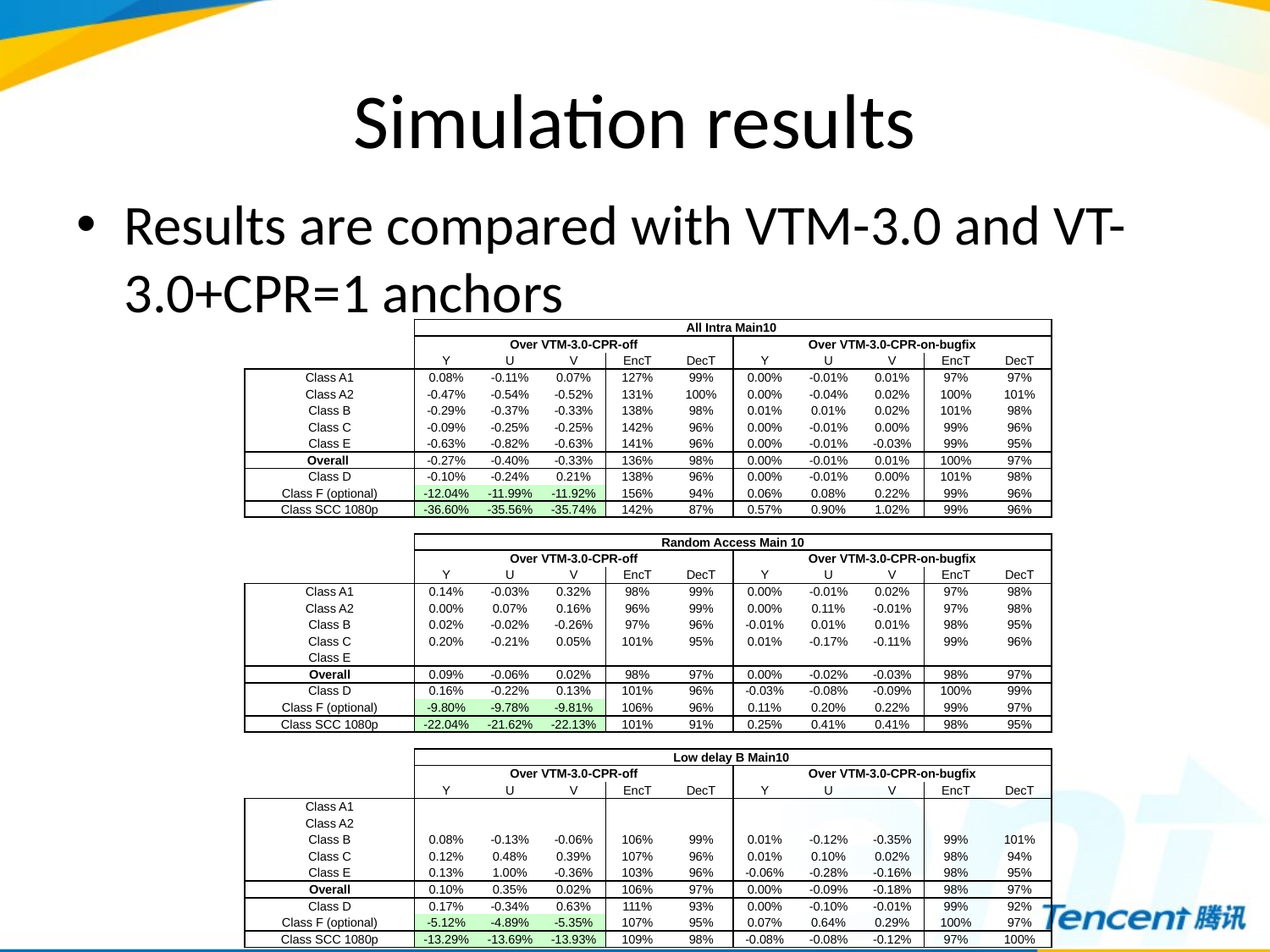

# Simulation results
Results are compared with VTM-3.0 and VT-3.0+CPR=1 anchors
|  | All Intra Main10 |  |  |  |  |  |  |  |  |  |
| --- | --- | --- | --- | --- | --- | --- | --- | --- | --- | --- |
|  | Over VTM-3.0-CPR-off |  |  |  |  | Over VTM-3.0-CPR-on-bugfix |  |  |  |  |
|  | Y | U | V | EncT | DecT | Y | U | V | EncT | DecT |
| Class A1 | 0.08% | -0.11% | 0.07% | 127% | 99% | 0.00% | -0.01% | 0.01% | 97% | 97% |
| Class A2 | -0.47% | -0.54% | -0.52% | 131% | 100% | 0.00% | -0.04% | 0.02% | 100% | 101% |
| Class B | -0.29% | -0.37% | -0.33% | 138% | 98% | 0.01% | 0.01% | 0.02% | 101% | 98% |
| Class C | -0.09% | -0.25% | -0.25% | 142% | 96% | 0.00% | -0.01% | 0.00% | 99% | 96% |
| Class E | -0.63% | -0.82% | -0.63% | 141% | 96% | 0.00% | -0.01% | -0.03% | 99% | 95% |
| Overall | -0.27% | -0.40% | -0.33% | 136% | 98% | 0.00% | -0.01% | 0.01% | 100% | 97% |
| Class D | -0.10% | -0.24% | 0.21% | 138% | 96% | 0.00% | -0.01% | 0.00% | 101% | 98% |
| Class F (optional) | -12.04% | -11.99% | -11.92% | 156% | 94% | 0.06% | 0.08% | 0.22% | 99% | 96% |
| Class SCC 1080p | -36.60% | -35.56% | -35.74% | 142% | 87% | 0.57% | 0.90% | 1.02% | 99% | 96% |
|  |  |  |  |  |  |  |  |  |  |  |
|  | Random Access Main 10 |  |  |  |  |  |  |  |  |  |
|  | Over VTM-3.0-CPR-off |  |  |  |  | Over VTM-3.0-CPR-on-bugfix |  |  |  |  |
|  | Y | U | V | EncT | DecT | Y | U | V | EncT | DecT |
| Class A1 | 0.14% | -0.03% | 0.32% | 98% | 99% | 0.00% | -0.01% | 0.02% | 97% | 98% |
| Class A2 | 0.00% | 0.07% | 0.16% | 96% | 99% | 0.00% | 0.11% | -0.01% | 97% | 98% |
| Class B | 0.02% | -0.02% | -0.26% | 97% | 96% | -0.01% | 0.01% | 0.01% | 98% | 95% |
| Class C | 0.20% | -0.21% | 0.05% | 101% | 95% | 0.01% | -0.17% | -0.11% | 99% | 96% |
| Class E |  |  |  |  |  |  |  |  |  |  |
| Overall | 0.09% | -0.06% | 0.02% | 98% | 97% | 0.00% | -0.02% | -0.03% | 98% | 97% |
| Class D | 0.16% | -0.22% | 0.13% | 101% | 96% | -0.03% | -0.08% | -0.09% | 100% | 99% |
| Class F (optional) | -9.80% | -9.78% | -9.81% | 106% | 96% | 0.11% | 0.20% | 0.22% | 99% | 97% |
| Class SCC 1080p | -22.04% | -21.62% | -22.13% | 101% | 91% | 0.25% | 0.41% | 0.41% | 98% | 95% |
|  |  |  |  |  |  |  |  |  |  |  |
|  | Low delay B Main10 |  |  |  |  |  |  |  |  |  |
|  | Over VTM-3.0-CPR-off |  |  |  |  | Over VTM-3.0-CPR-on-bugfix |  |  |  |  |
|  | Y | U | V | EncT | DecT | Y | U | V | EncT | DecT |
| Class A1 |  |  |  |  |  |  |  |  |  |  |
| Class A2 |  |  |  |  |  |  |  |  |  |  |
| Class B | 0.08% | -0.13% | -0.06% | 106% | 99% | 0.01% | -0.12% | -0.35% | 99% | 101% |
| Class C | 0.12% | 0.48% | 0.39% | 107% | 96% | 0.01% | 0.10% | 0.02% | 98% | 94% |
| Class E | 0.13% | 1.00% | -0.36% | 103% | 96% | -0.06% | -0.28% | -0.16% | 98% | 95% |
| Overall | 0.10% | 0.35% | 0.02% | 106% | 97% | 0.00% | -0.09% | -0.18% | 98% | 97% |
| Class D | 0.17% | -0.34% | 0.63% | 111% | 93% | 0.00% | -0.10% | -0.01% | 99% | 92% |
| Class F (optional) | -5.12% | -4.89% | -5.35% | 107% | 95% | 0.07% | 0.64% | 0.29% | 100% | 97% |
| Class SCC 1080p | -13.29% | -13.69% | -13.93% | 109% | 98% | -0.08% | -0.08% | -0.12% | 97% | 100% |